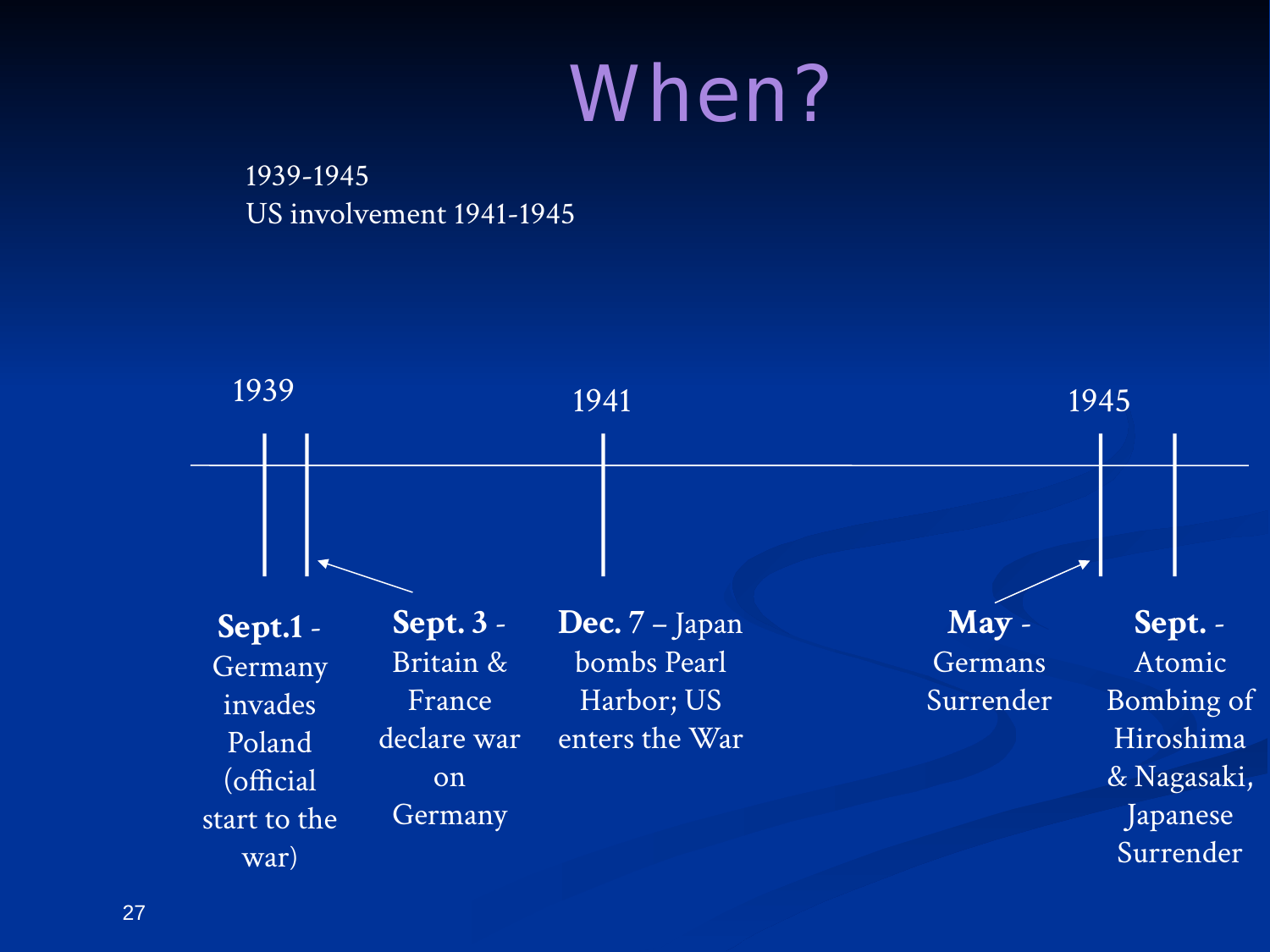

# When?
1939-1945
US involvement 1941-1945
1939
1941
1945

Sept. 3 -Britain & France declare war on Germany

Dec. 7 – Japan bombs Pearl Harbor; US enters the War
May - Germans Surrender
Sept. - Atomic Bombing of Hiroshima & Nagasaki, Japanese Surrender
Sept.1 - Germany invades Poland (official start to the war)
27